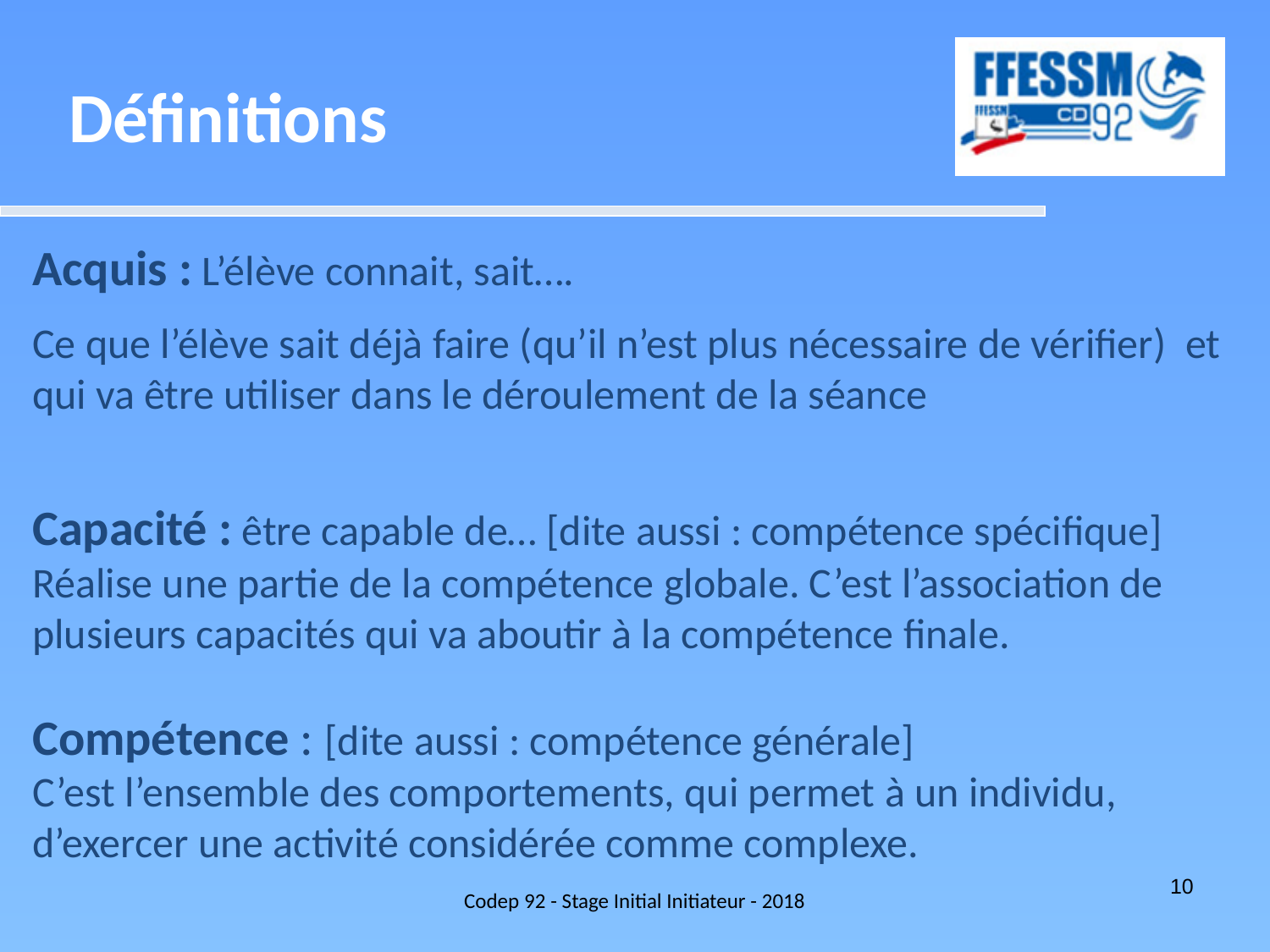

Définitions
Acquis : L’élève connait, sait….
Ce que l’élève sait déjà faire (qu’il n’est plus nécessaire de vérifier)  et qui va être utiliser dans le déroulement de la séance
Capacité : être capable de… [dite aussi : compétence spécifique]
Réalise une partie de la compétence globale. C’est l’association de plusieurs capacités qui va aboutir à la compétence finale.
Compétence : [dite aussi : compétence générale]
C’est l’ensemble des comportements, qui permet à un individu, d’exercer une activité considérée comme complexe.
Codep 92 - Stage Initial Initiateur - 2018
10